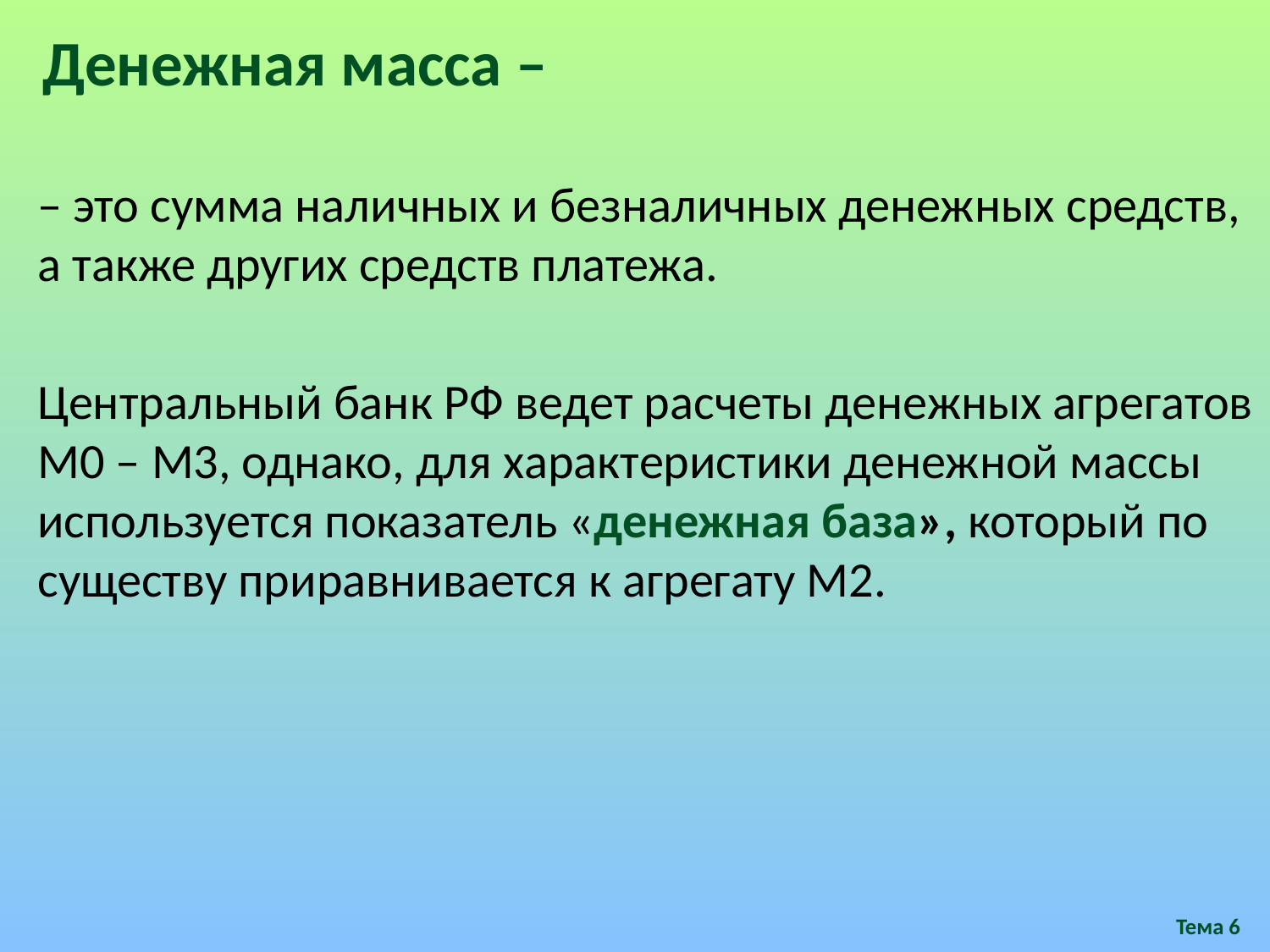

# Денежная масса –
– это сумма наличных и безналичных денежных средств, а также других средств платежа.

Центральный банк РФ ведет расчеты денежных агрегатов М0 – М3, однако, для характеристики денежной массы используется показатель «денежная база», который по существу приравнивается к агрегату М2.
Тема 6